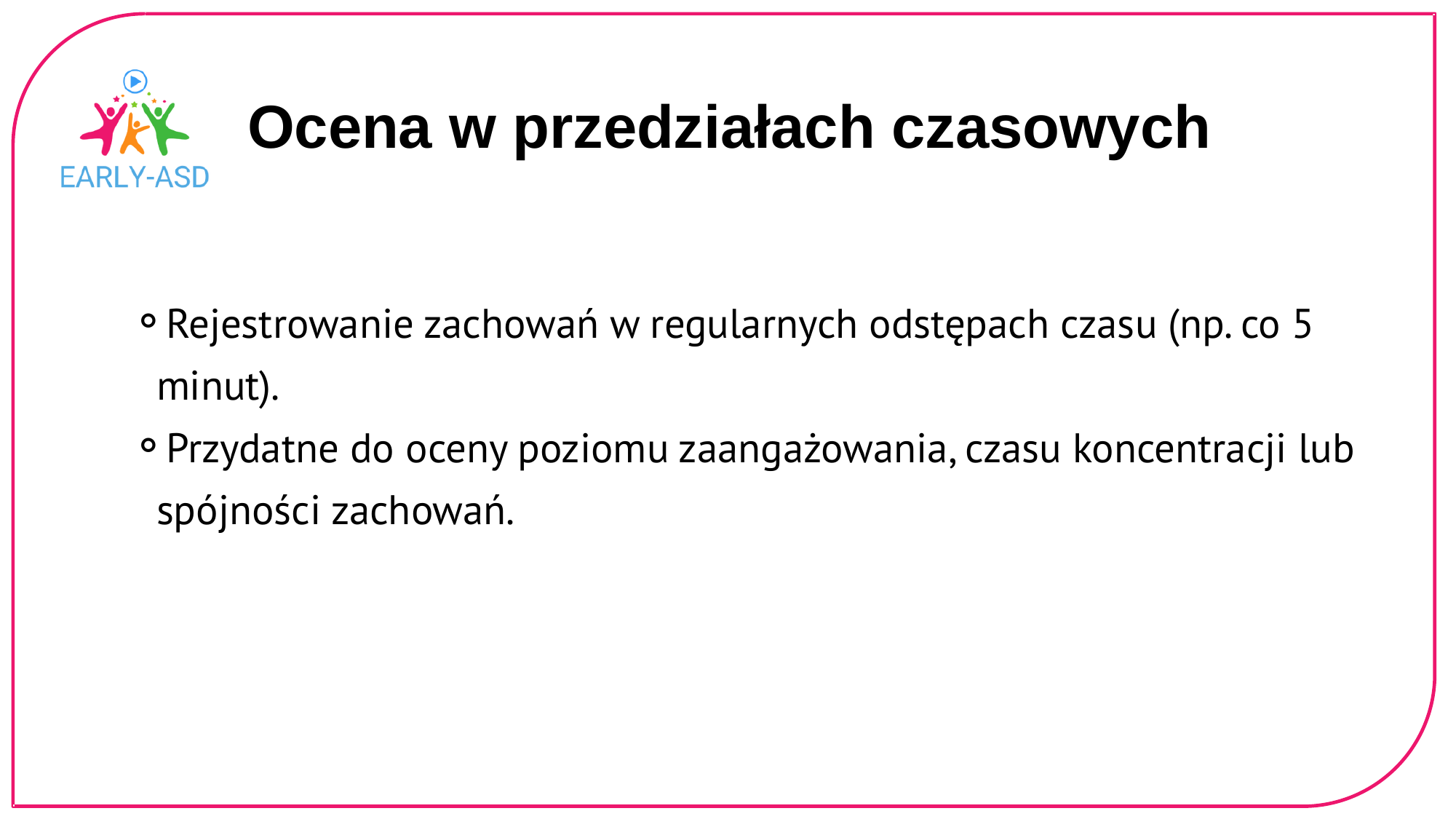

Ocena w przedziałach czasowych

Rejestrowanie zachowań w regularnych odstępach czasu (np. co 5 minut).
Przydatne do oceny poziomu zaangażowania, czasu koncentracji lub spójności zachowań.